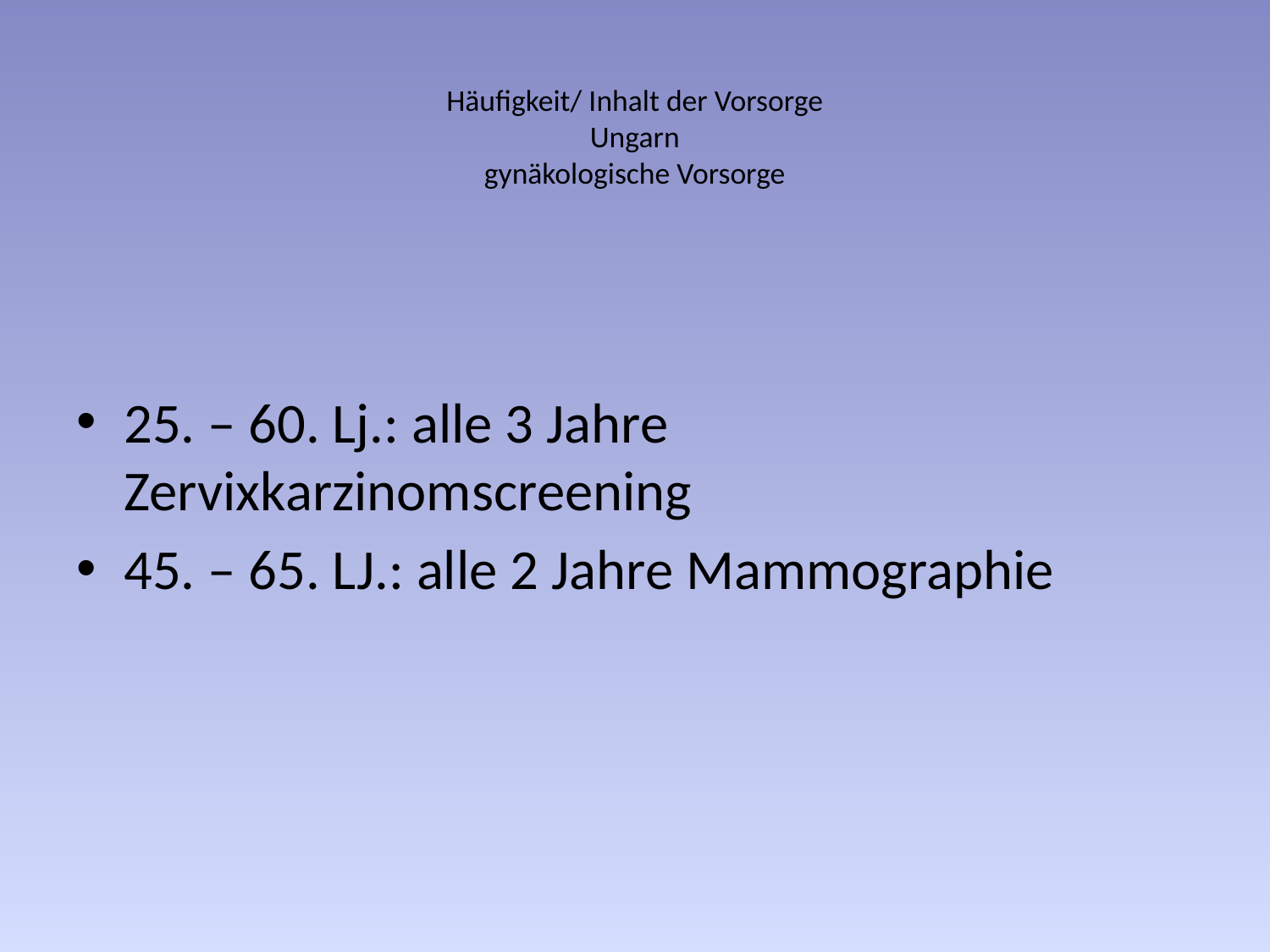

# Häufigkeit/ Inhalt der Vorsorge Ungarn gynäkologische Vorsorge

25. – 60. Lj.: alle 3 Jahre Zervixkarzinomscreening
45. – 65. LJ.: alle 2 Jahre Mammographie